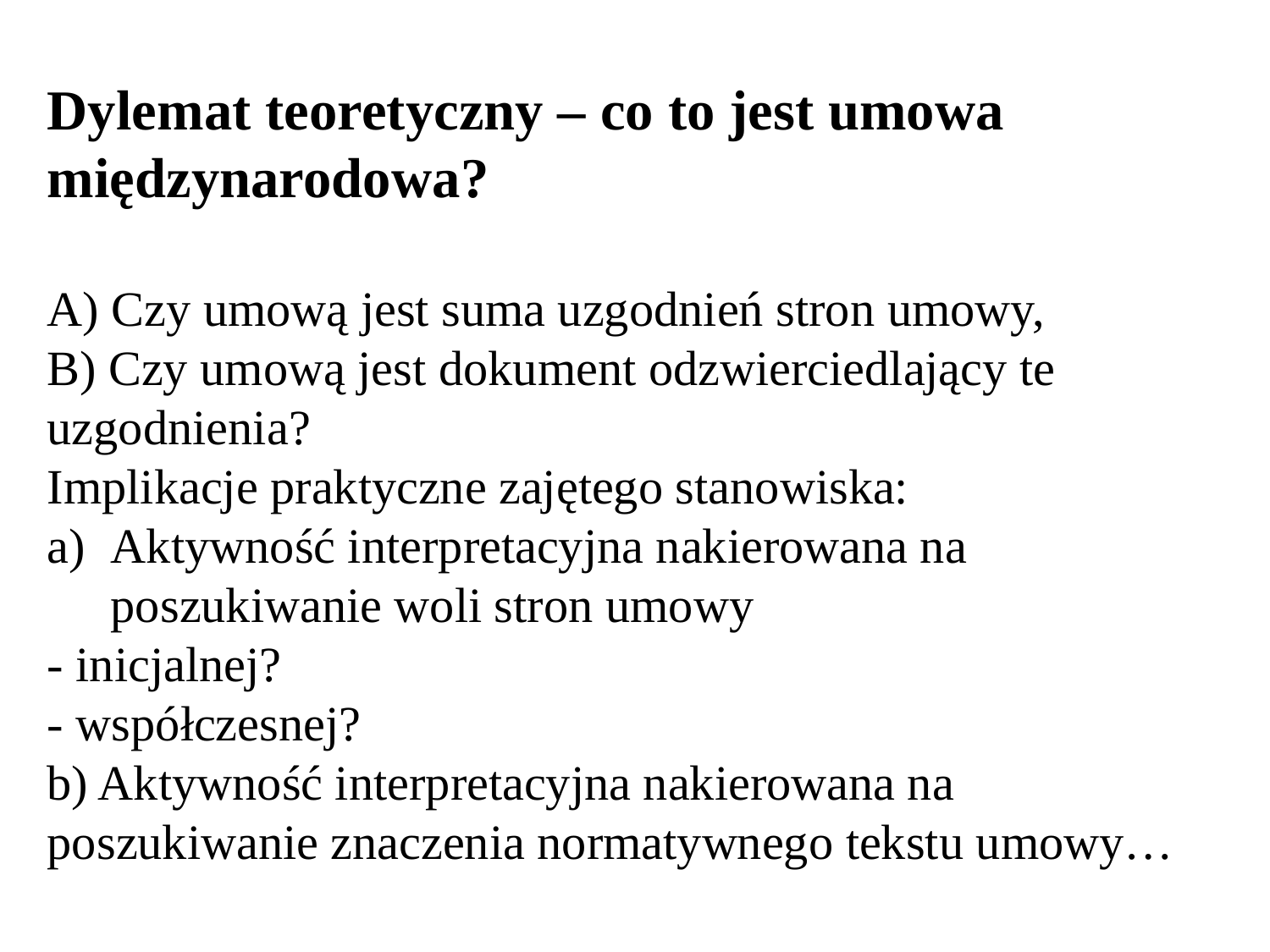

Dylemat teoretyczny – co to jest umowa międzynarodowa?

A) Czy umową jest suma uzgodnień stron umowy,
B) Czy umową jest dokument odzwierciedlający te uzgodnienia?
Implikacje praktyczne zajętego stanowiska:
Aktywność interpretacyjna nakierowana na poszukiwanie woli stron umowy
- inicjalnej?
- współczesnej?
b) Aktywność interpretacyjna nakierowana na poszukiwanie znaczenia normatywnego tekstu umowy…